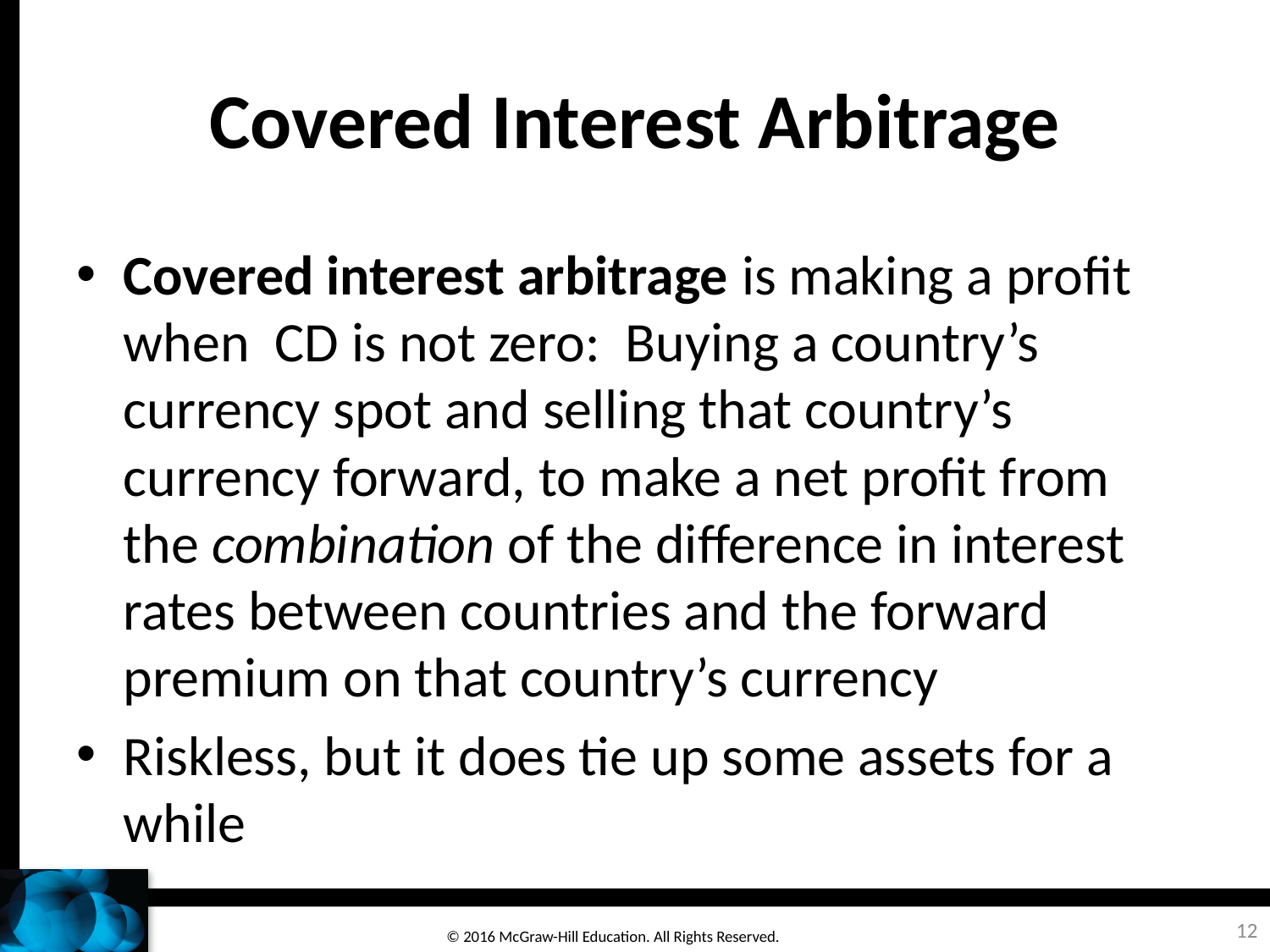

# Covered Interest Arbitrage
Covered interest arbitrage is making a profit when  CD is not zero:  Buying a country’s currency spot and selling that country’s currency forward, to make a net profit from the combination of the difference in interest rates between countries and the forward premium on that country’s currency
Riskless, but it does tie up some assets for a while
12
© 2016 McGraw-Hill Education. All Rights Reserved.